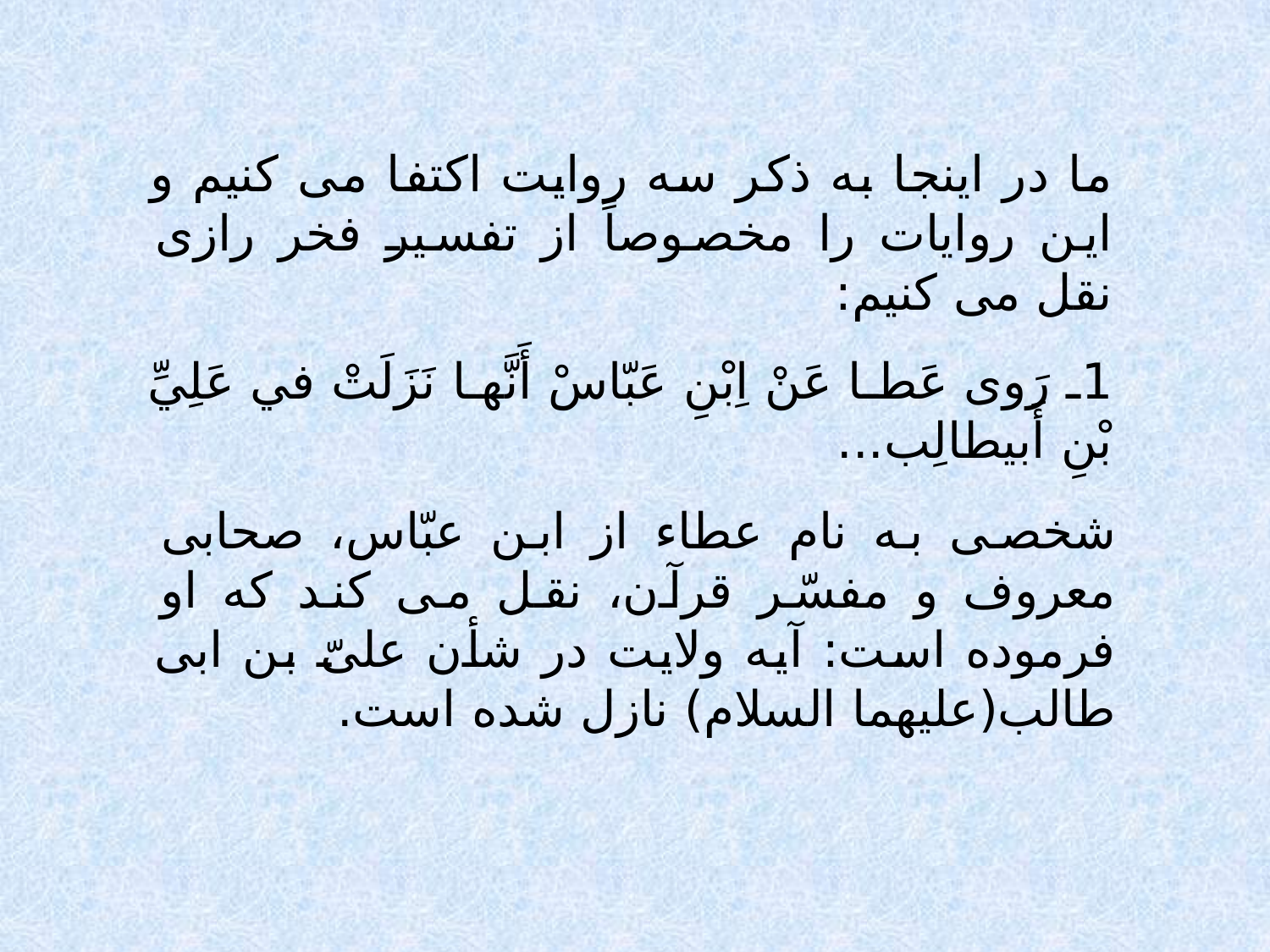

ما در اينجا به ذكر سه روايت اكتفا مى كنيم و اين روايات را مخصوصاً از تفسير فخر رازى نقل مى كنيم:
1ـ رَوى عَطـا عَنْ اِبْنِ عَبّاسْ أَنَّهـا نَزَلَتْ في عَلِيِّ بْنِ أَبيطالِب...
شخصى به نام عطاء از ابن عبّاس، صحابى معروف و مفسّر قرآن، نقل مى كند كه او فرموده است: آيه ولايت در شأن علىّ بن ابى طالب(عليهما السلام) نازل شده است.